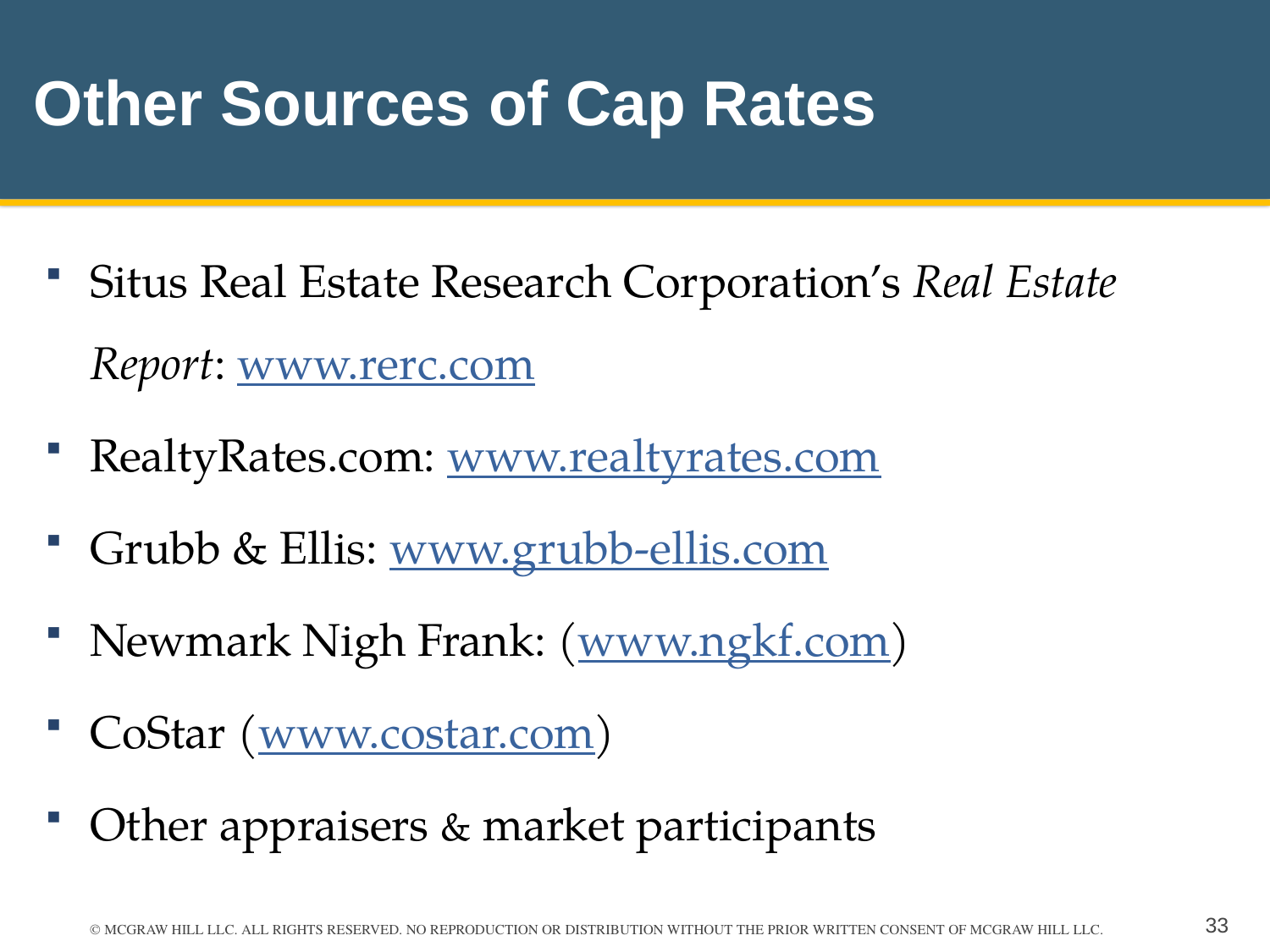

# Other Sources of Cap Rates
Situs Real Estate Research Corporation’s Real Estate Report: www.rerc.com
RealtyRates.com: www.realtyrates.com
Grubb & Ellis: www.grubb-ellis.com
Newmark Nigh Frank: (www.ngkf.com)
CoStar (www.costar.com)
Other appraisers & market participants

© MCGRAW HILL LLC. ALL RIGHTS RESERVED. NO REPRODUCTION OR DISTRIBUTION WITHOUT THE PRIOR WRITTEN CONSENT OF MCGRAW HILL LLC.
33